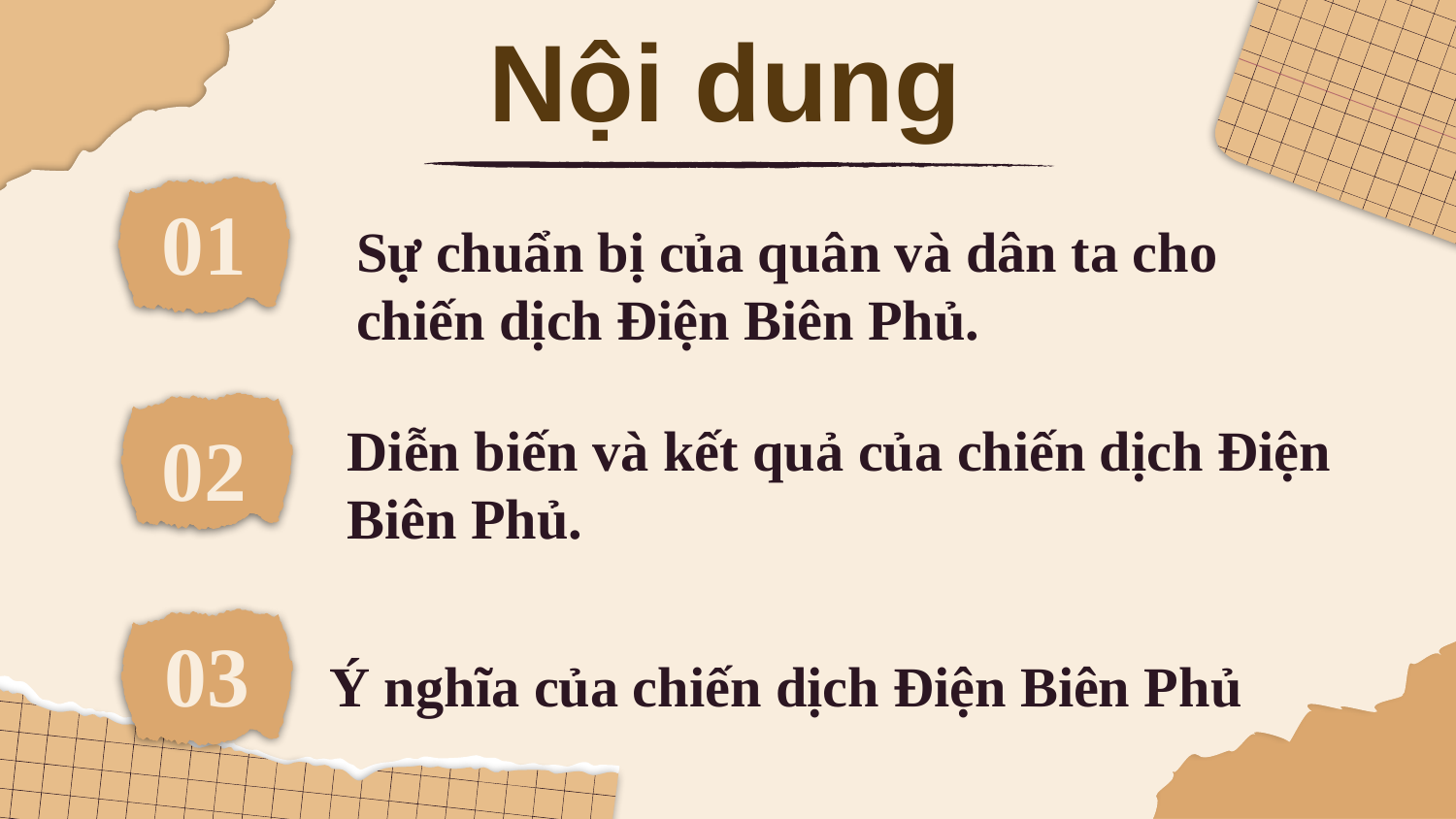

# Nội dung

01
Sự chuẩn bị của quân và dân ta cho chiến dịch Điện Biên Phủ.

02
Diễn biến và kết quả của chiến dịch Điện Biên Phủ.

03
Ý nghĩa của chiến dịch Điện Biên Phủ